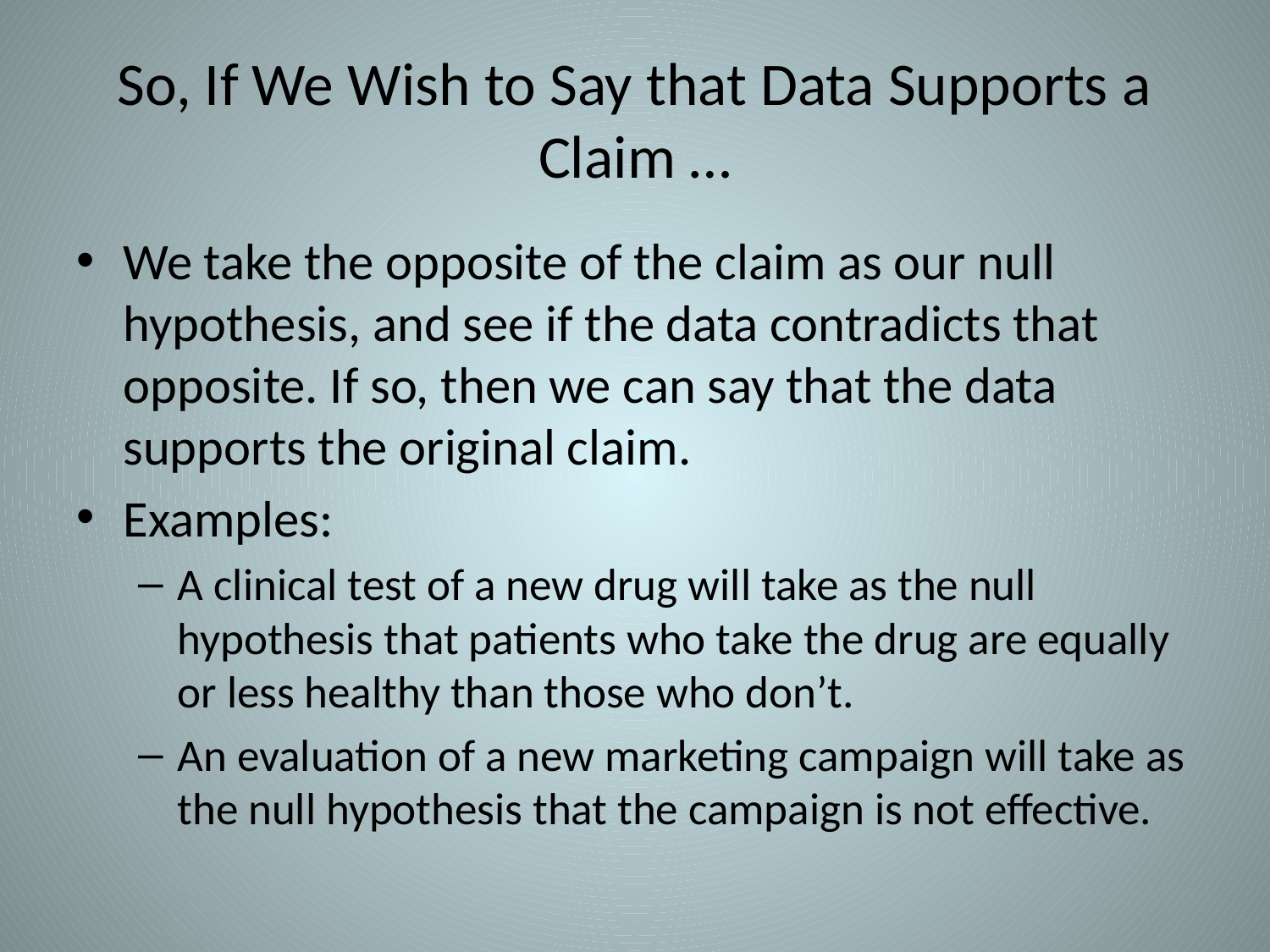

# So, If We Wish to Say that Data Supports a Claim …
We take the opposite of the claim as our null hypothesis, and see if the data contradicts that opposite. If so, then we can say that the data supports the original claim.
Examples:
A clinical test of a new drug will take as the null hypothesis that patients who take the drug are equally or less healthy than those who don’t.
An evaluation of a new marketing campaign will take as the null hypothesis that the campaign is not effective.